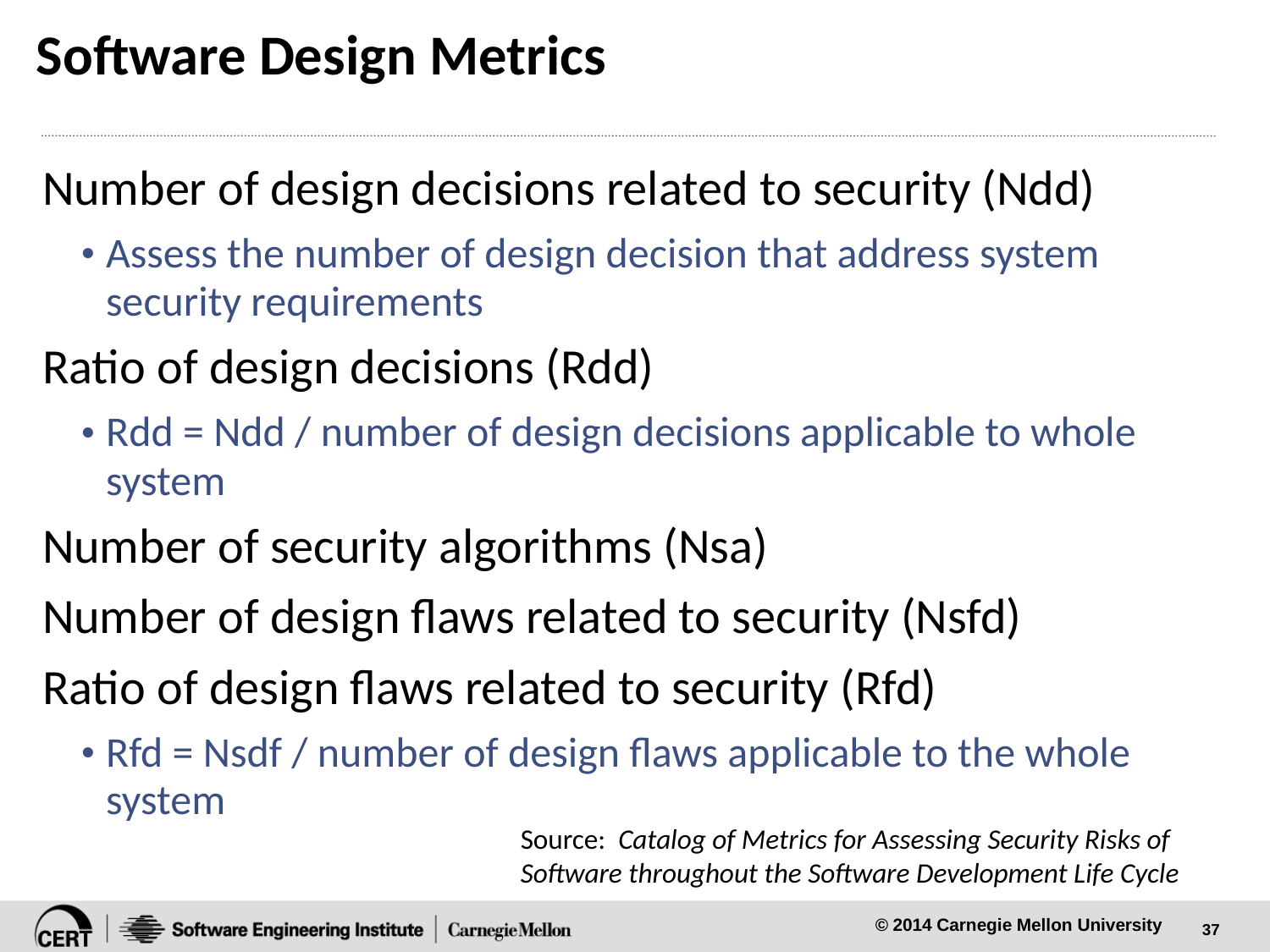

# Software Design Metrics
Number of design decisions related to security (Ndd)
Assess the number of design decision that address system security requirements
Ratio of design decisions (Rdd)
Rdd = Ndd / number of design decisions applicable to whole system
Number of security algorithms (Nsa)
Number of design flaws related to security (Nsfd)
Ratio of design flaws related to security (Rfd)
Rfd = Nsdf / number of design flaws applicable to the whole system
Source:  Catalog of Metrics for Assessing Security Risks of Software throughout the Software Development Life Cycle